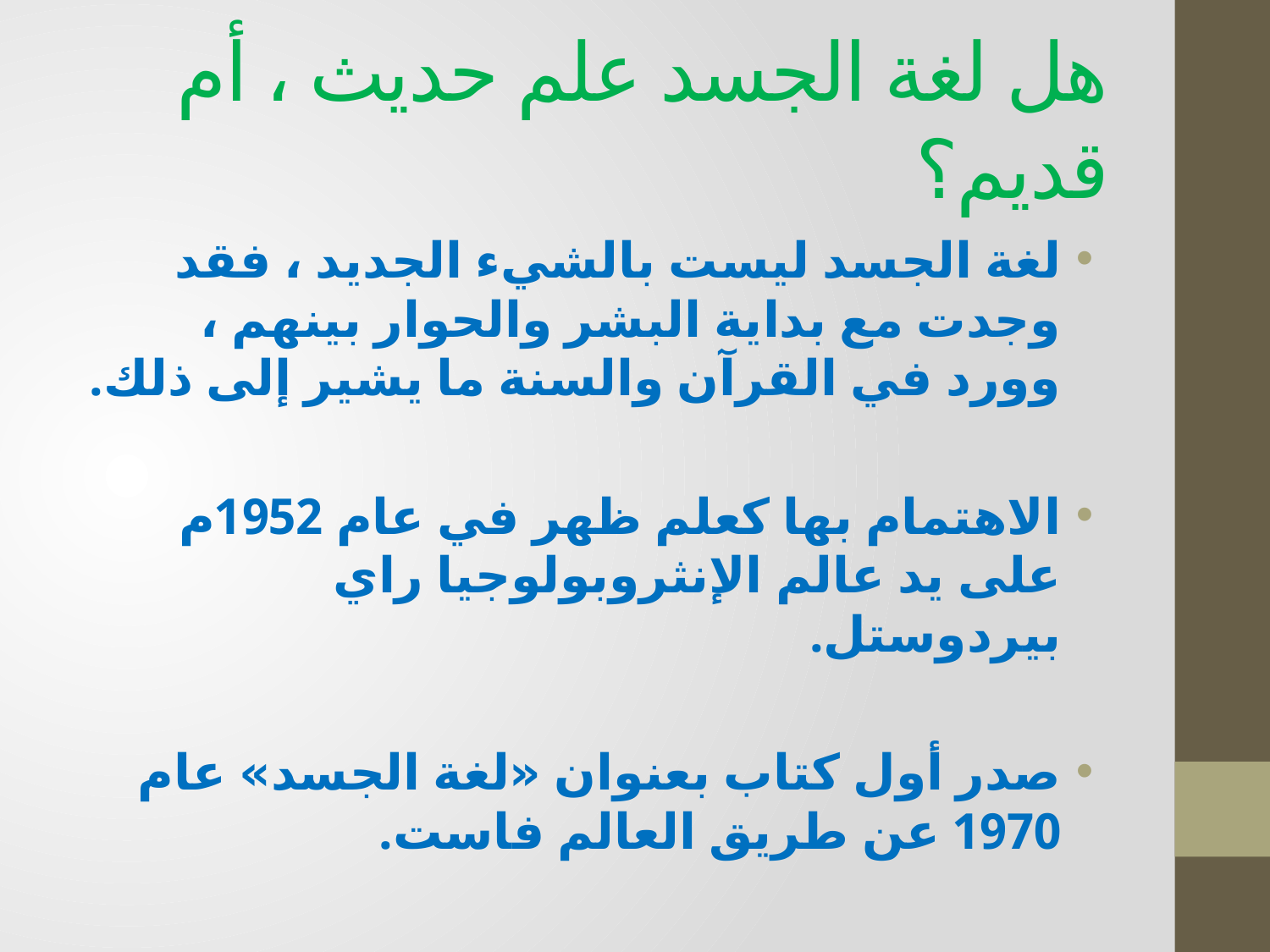

# هل لغة الجسد علم حديث ، أم قديم؟
لغة الجسد ليست بالشيء الجديد ، فقد وجدت مع بداية البشر والحوار بينهم ، وورد في القرآن والسنة ما يشير إلى ذلك.

الاهتمام بها كعلم ظهر في عام 1952م على يد عالم الإنثروبولوجيا راي بيردوستل.

صدر أول كتاب بعنوان «لغة الجسد» عام 1970 عن طريق العالم فاست.